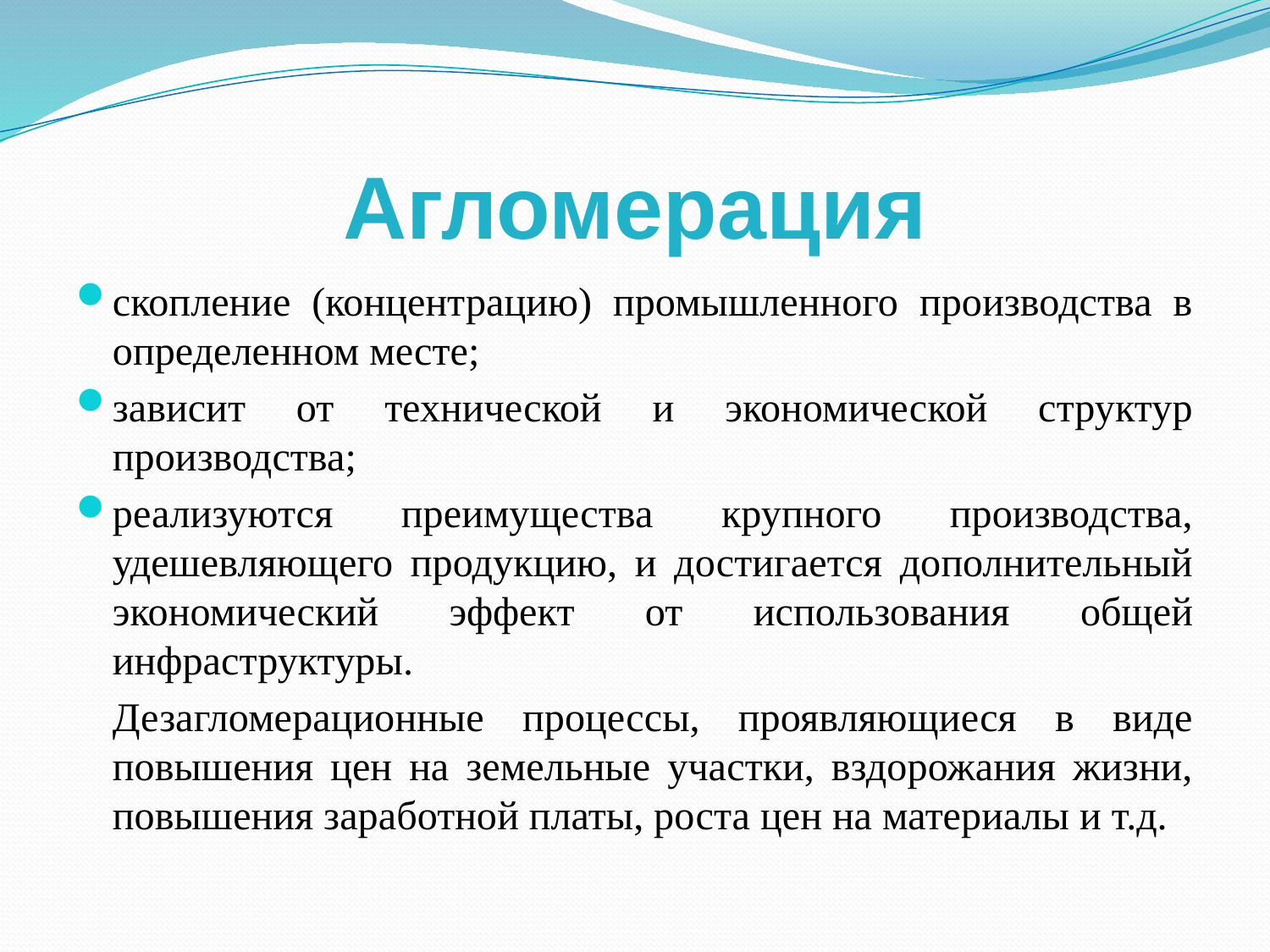

# Агломерация
скопление (концентрацию) промышленного производства в определенном месте;
зависит от технической и экономической структур производства;
реализуются преимущества крупного производства, удешевляющего продукцию, и достигается дополнительный экономический эффект от использования общей инфраструктуры.
		Дезагломерационные процессы, проявляющиеся в виде повышения цен на земельные участки, вздорожания жизни, повышения заработной платы, роста цен на материалы и т.д.